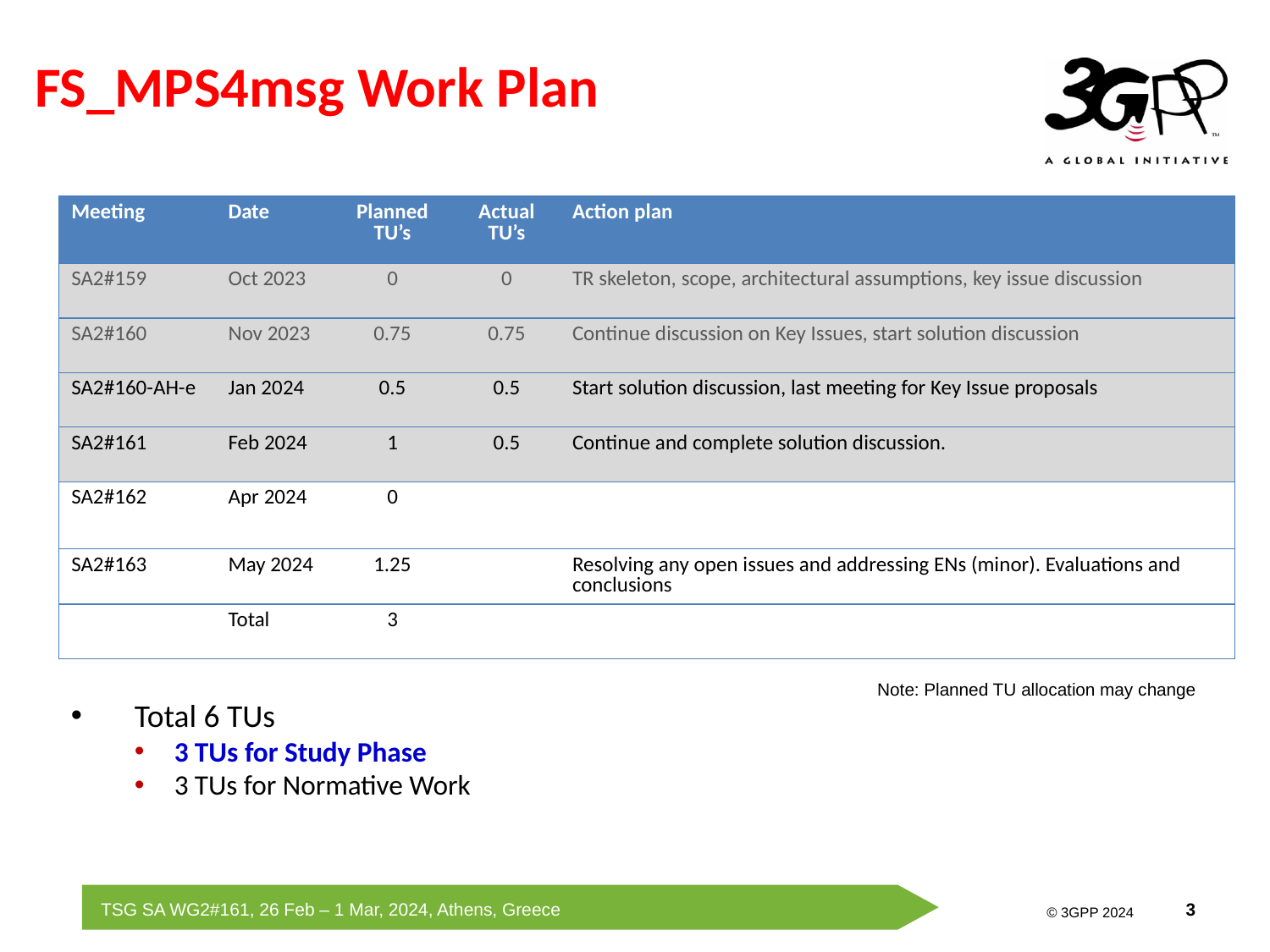

# FS_MPS4msg Work Plan
| Meeting | Date | Planned TU’s | Actual TU’s | Action plan |
| --- | --- | --- | --- | --- |
| SA2#159 | Oct 2023 | 0 | 0 | TR skeleton, scope, architectural assumptions, key issue discussion |
| SA2#160 | Nov 2023 | 0.75 | 0.75 | Continue discussion on Key Issues, start solution discussion |
| SA2#160-AH-e | Jan 2024 | 0.5 | 0.5 | Start solution discussion, last meeting for Key Issue proposals |
| SA2#161 | Feb 2024 | 1 | 0.5 | Continue and complete solution discussion. |
| SA2#162 | Apr 2024 | 0 |  |  |
| SA2#163 | May 2024 | 1.25 |  | Resolving any open issues and addressing ENs (minor). Evaluations and conclusions |
|  | Total | 3 |  |  |
Note: Planned TU allocation may change
Total 6 TUs
3 TUs for Study Phase
3 TUs for Normative Work